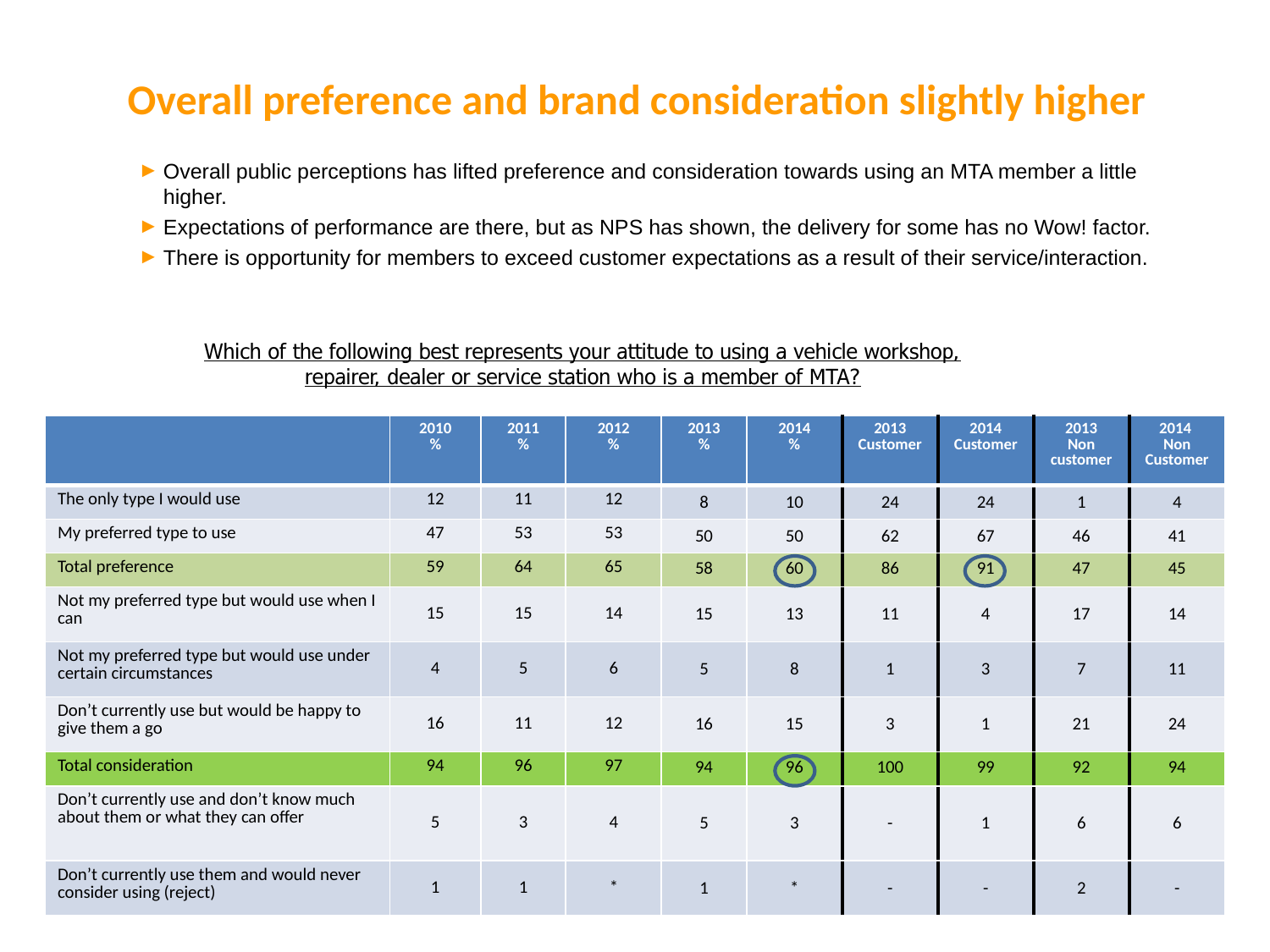

# Overall preference and brand consideration slightly higher
Overall public perceptions has lifted preference and consideration towards using an MTA member a little higher.
Expectations of performance are there, but as NPS has shown, the delivery for some has no Wow! factor.
There is opportunity for members to exceed customer expectations as a result of their service/interaction.
Which of the following best represents your attitude to using a vehicle workshop, repairer, dealer or service station who is a member of MTA?
|  | 2010 % | 2011 % | 2012 % | 2013 % | 2014 % | 2013 Customer | 2014 Customer | 2013 Non customer | 2014 Non Customer |
| --- | --- | --- | --- | --- | --- | --- | --- | --- | --- |
| The only type I would use | 12 | 11 | 12 | 8 | 10 | 24 | 24 | 1 | 4 |
| My preferred type to use | 47 | 53 | 53 | 50 | 50 | 62 | 67 | 46 | 41 |
| Total preference | 59 | 64 | 65 | 58 | 60 | 86 | 91 | 47 | 45 |
| Not my preferred type but would use when I can | 15 | 15 | 14 | 15 | 13 | 11 | 4 | 17 | 14 |
| Not my preferred type but would use under certain circumstances | 4 | 5 | 6 | 5 | 8 | 1 | 3 | 7 | 11 |
| Don’t currently use but would be happy to give them a go | 16 | 11 | 12 | 16 | 15 | 3 | 1 | 21 | 24 |
| Total consideration | 94 | 96 | 97 | 94 | 96 | 100 | 99 | 92 | 94 |
| Don’t currently use and don’t know much about them or what they can offer | 5 | 3 | 4 | 5 | 3 | - | 1 | 6 | 6 |
| Don’t currently use them and would never consider using (reject) | 1 | 1 | \* | 1 | \* | - | - | 2 | - |

15
MTA Strategic Research